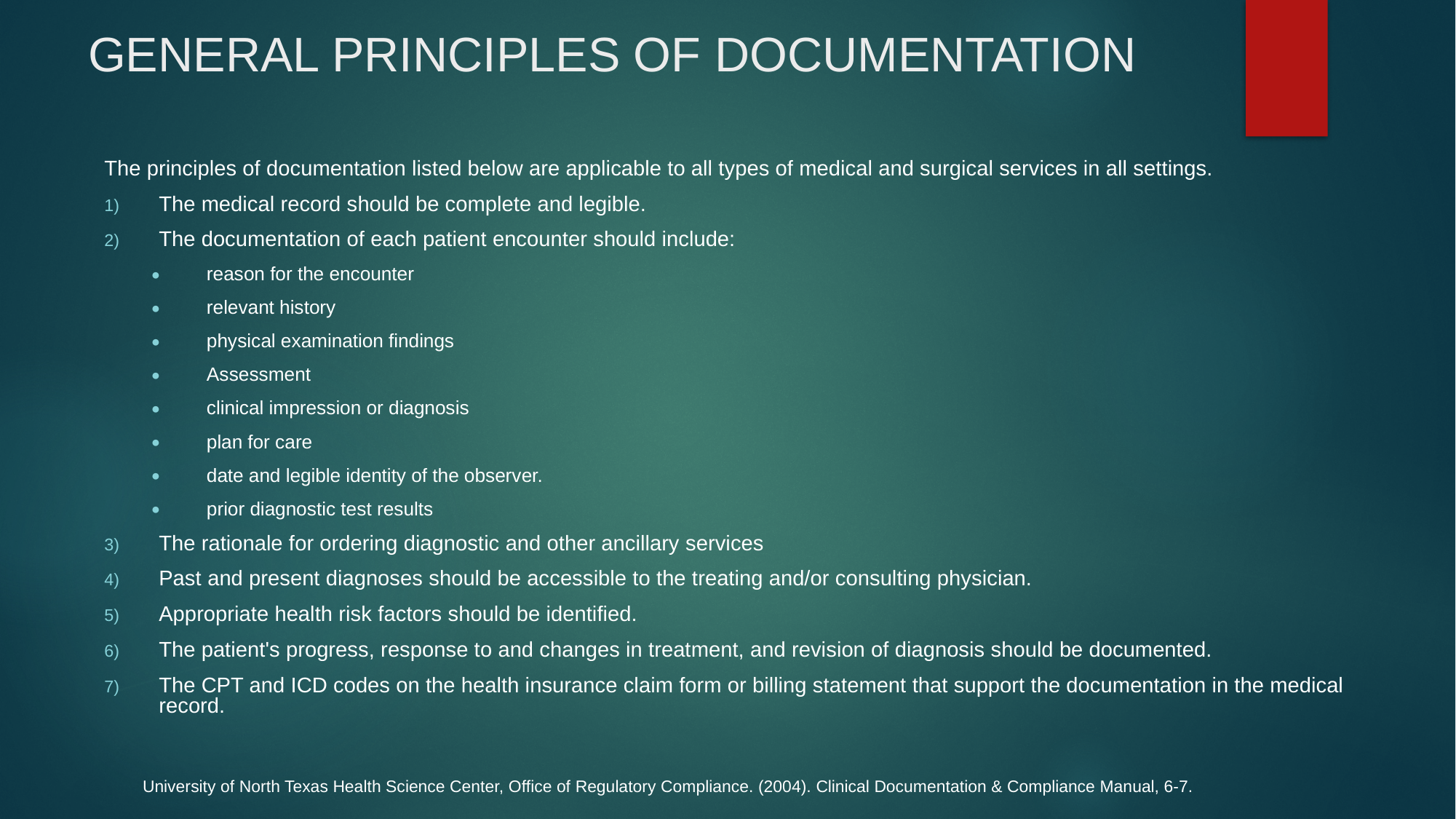

# GENERAL PRINCIPLES OF DOCUMENTATION
The principles of documentation listed below are applicable to all types of medical and surgical services in all settings.
The medical record should be complete and legible.
The documentation of each patient encounter should include:
reason for the encounter
relevant history
physical examination findings
Assessment
clinical impression or diagnosis
plan for care
date and legible identity of the observer.
prior diagnostic test results
The rationale for ordering diagnostic and other ancillary services
Past and present diagnoses should be accessible to the treating and/or consulting physician.
Appropriate health risk factors should be identified.
The patient's progress, response to and changes in treatment, and revision of diagnosis should be documented.
The CPT and ICD codes on the health insurance claim form or billing statement that support the documentation in the medical record.
University of North Texas Health Science Center, Office of Regulatory Compliance. (2004). Clinical Documentation & Compliance Manual, 6-7.